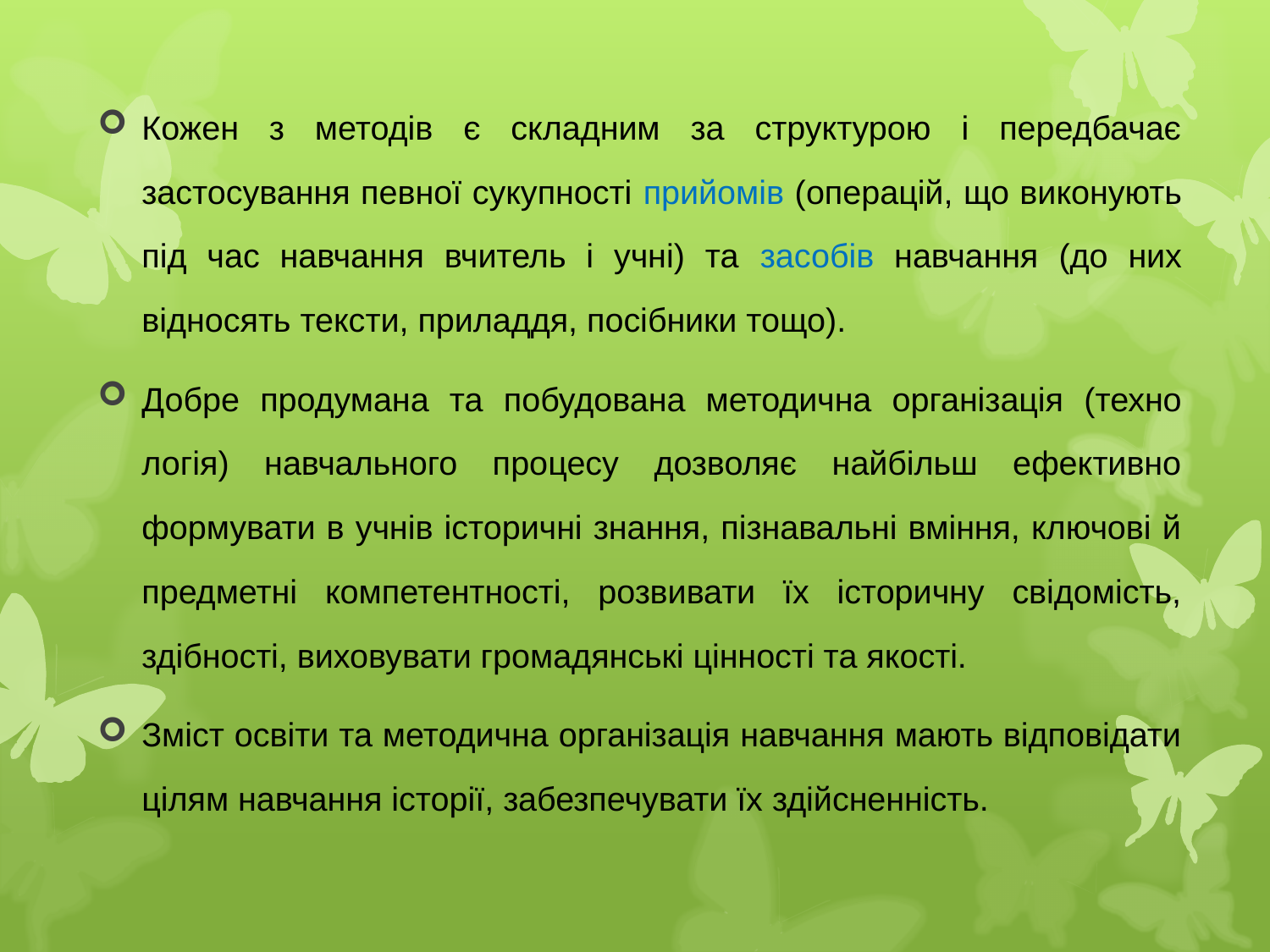

Кожен з методів є складним за структурою і передбачає застосування певної сукупності прийомів (операцій, що виконують під час навчання вчитель і учні) та засобів навчання (до них відносять тексти, приладдя, посібники тощо).
Добре продумана та побудована методична організація (техно­логія) навчального процесу дозволяє найбільш ефективно формувати в учнів історичні знання, пізнавальні вміння, ключові й предметні компетентності, розвивати їх історичну свідомість, здібності, вихову­вати громадянські цінності та якості.
Зміст освіти та методична організація навчання мають відповідати цілям навчання історії, забезпечувати їх здійсненність.